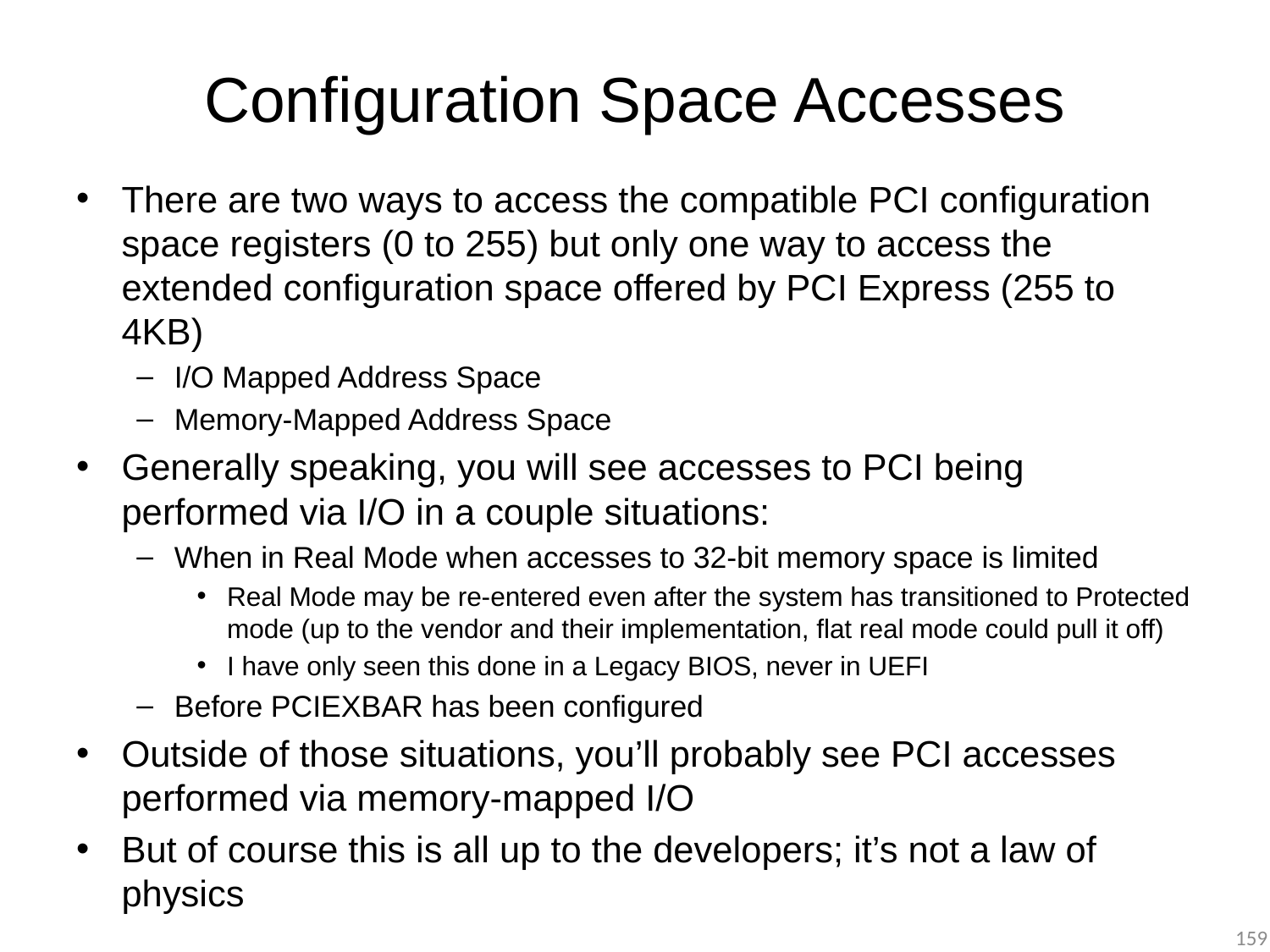

# Configuration Space Accesses
There are two ways to access the compatible PCI configuration space registers (0 to 255) but only one way to access the extended configuration space offered by PCI Express (255 to 4KB)
I/O Mapped Address Space
Memory-Mapped Address Space
Generally speaking, you will see accesses to PCI being performed via I/O in a couple situations:
When in Real Mode when accesses to 32-bit memory space is limited
Real Mode may be re-entered even after the system has transitioned to Protected mode (up to the vendor and their implementation, flat real mode could pull it off)
I have only seen this done in a Legacy BIOS, never in UEFI
Before PCIEXBAR has been configured
Outside of those situations, you’ll probably see PCI accesses performed via memory-mapped I/O
But of course this is all up to the developers; it’s not a law of physics
159